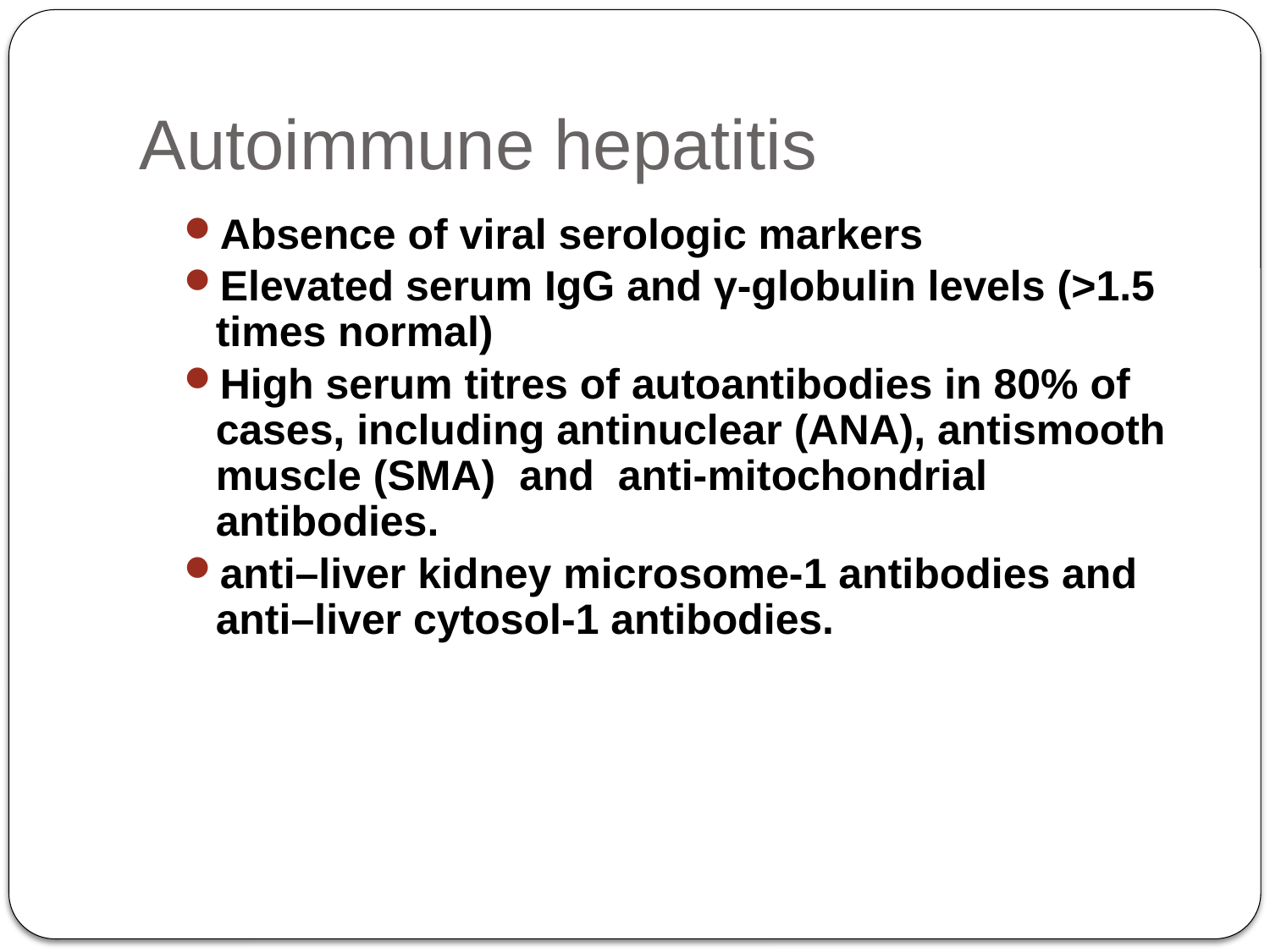

# Autoimmune hepatitis
Absence of viral serologic markers
Elevated serum IgG and γ-globulin levels (>1.5 times normal)
High serum titres of autoantibodies in 80% of cases, including antinuclear (ANA), antismooth muscle (SMA)  and  anti-mitochondrial antibodies.
anti–liver kidney microsome-1 antibodies and anti–liver cytosol-1 antibodies.